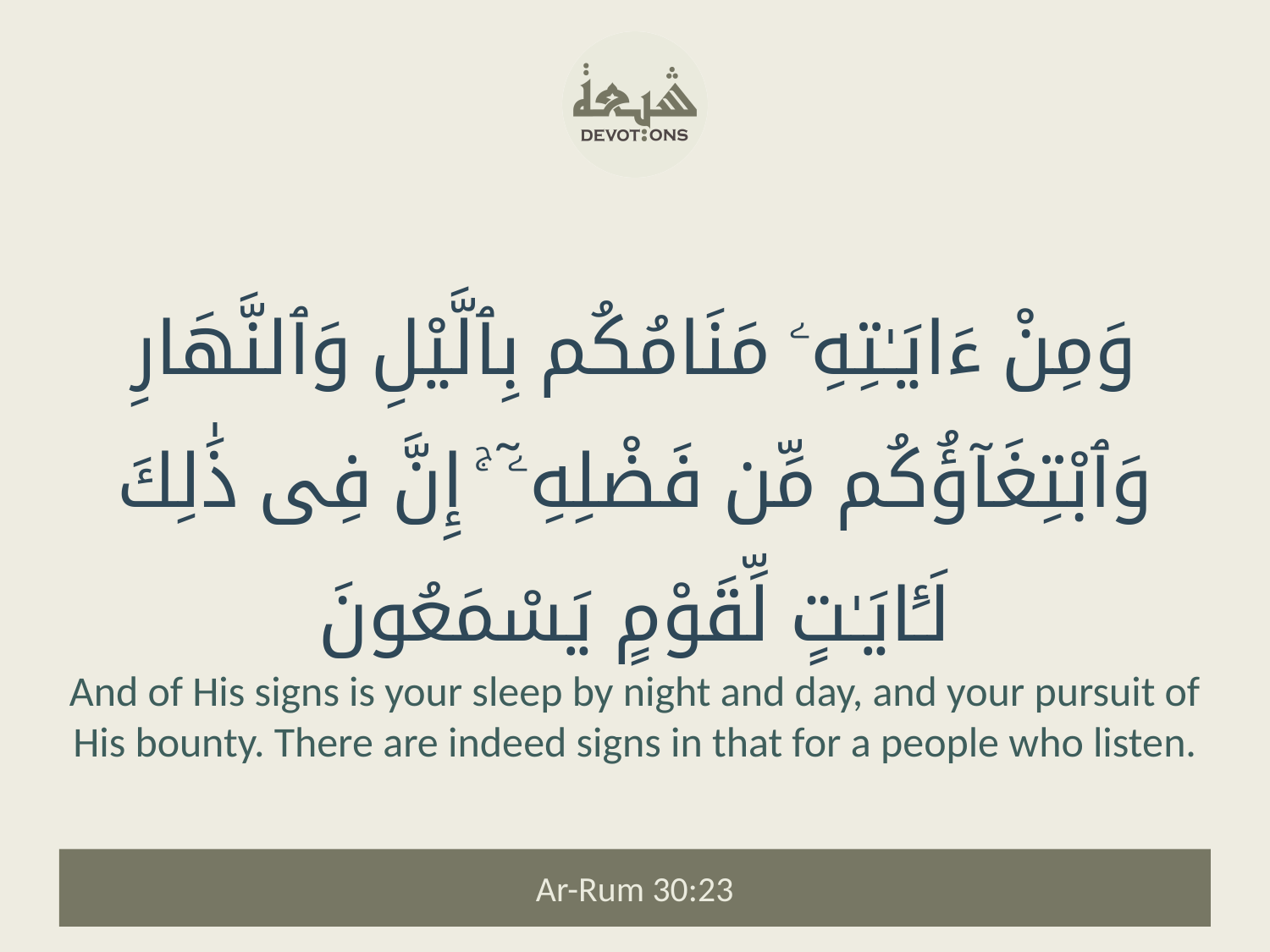

وَمِنْ ءَايَـٰتِهِۦ مَنَامُكُم بِٱلَّيْلِ وَٱلنَّهَارِ وَٱبْتِغَآؤُكُم مِّن فَضْلِهِۦٓ ۚ إِنَّ فِى ذَٰلِكَ لَـَٔايَـٰتٍ لِّقَوْمٍ يَسْمَعُونَ
And of His signs is your sleep by night and day, and your pursuit of His bounty. There are indeed signs in that for a people who listen.
Ar-Rum 30:23